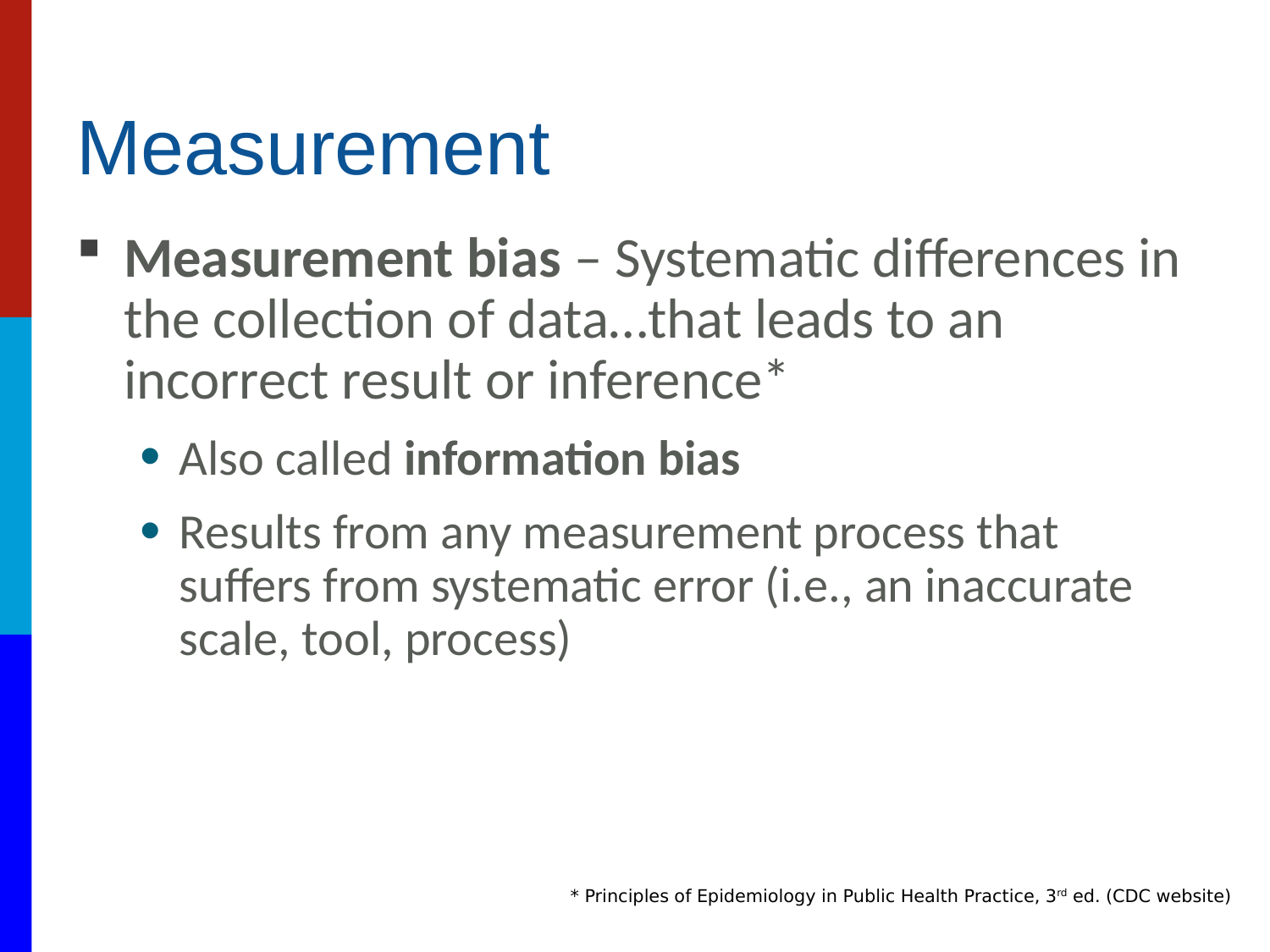

# Measurement
Measurement bias – Systematic differences in the collection of data…that leads to an incorrect result or inference*
Also called information bias
Results from any measurement process that suffers from systematic error (i.e., an inaccurate scale, tool, process)

* Principles of Epidemiology in Public Health Practice, 3rd ed. (CDC website)